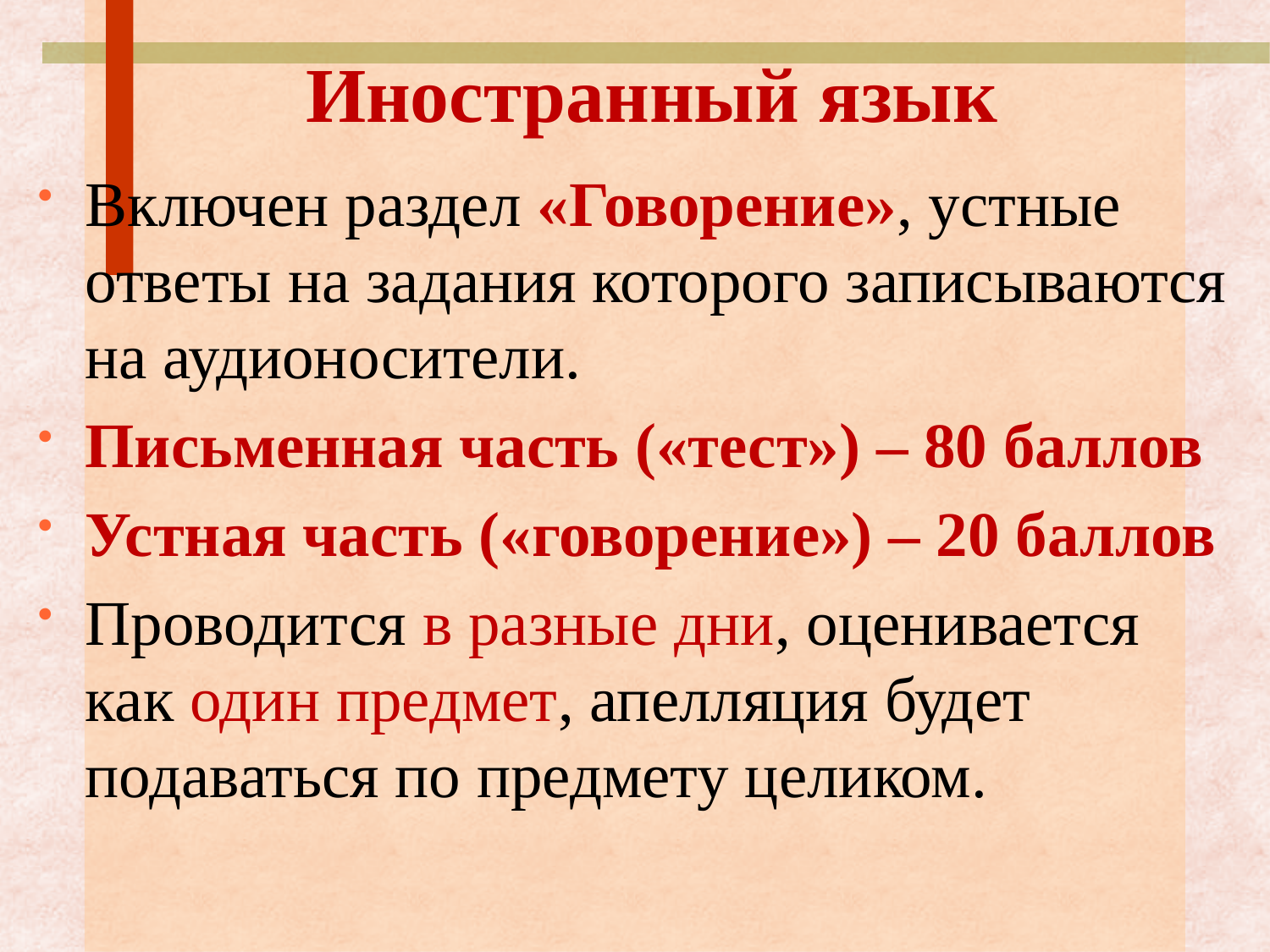

# Иностранный язык
Включен раздел «Говорение», устные ответы на задания которого записываются на аудионосители.
Письменная часть («тест») – 80 баллов
Устная часть («говорение») – 20 баллов
Проводится в разные дни, оценивается как один предмет, апелляция будет подаваться по предмету целиком.